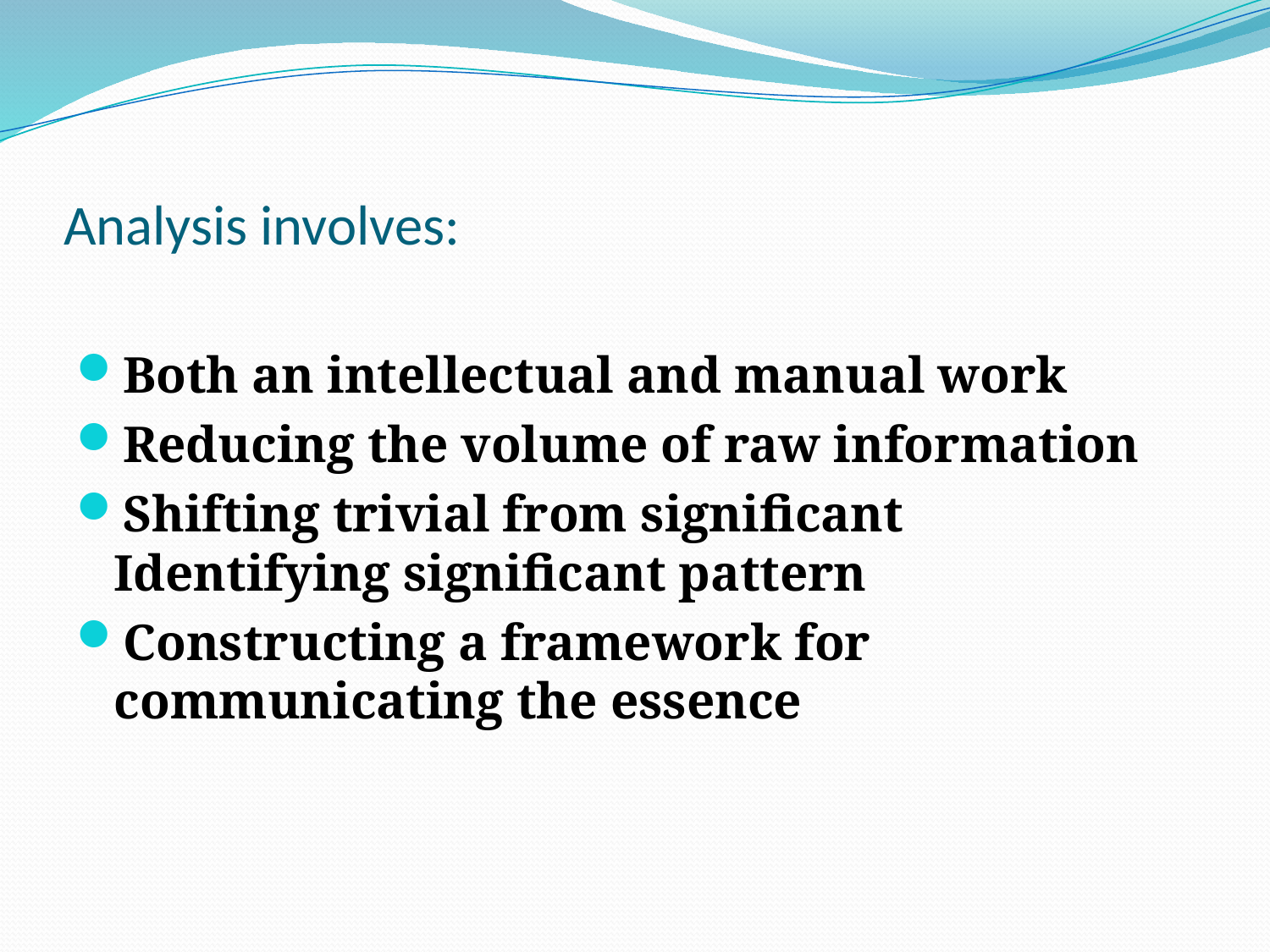

# Analysis involves:

Both an intellectual and manual work
Reducing the volume of raw information
Shifting trivial from significant
Identifying significant pattern
Constructing a framework for communicating the essence